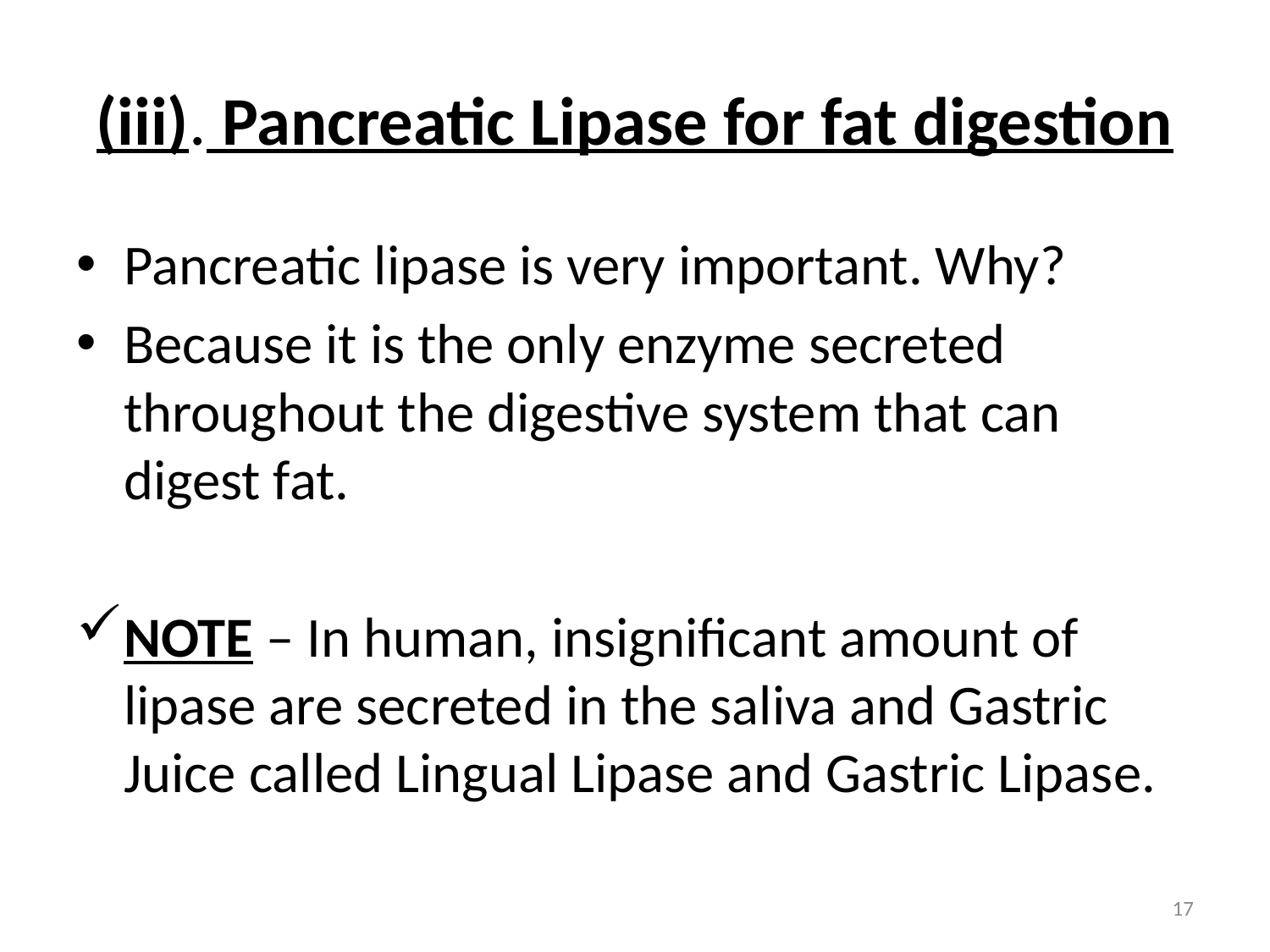

# (iii). Pancreatic Lipase for fat digestion
Pancreatic lipase is very important. Why?
Because it is the only enzyme secreted throughout the digestive system that can digest fat.

NOTE – In human, insignificant amount of lipase are secreted in the saliva and Gastric Juice called Lingual Lipase and Gastric Lipase.

17